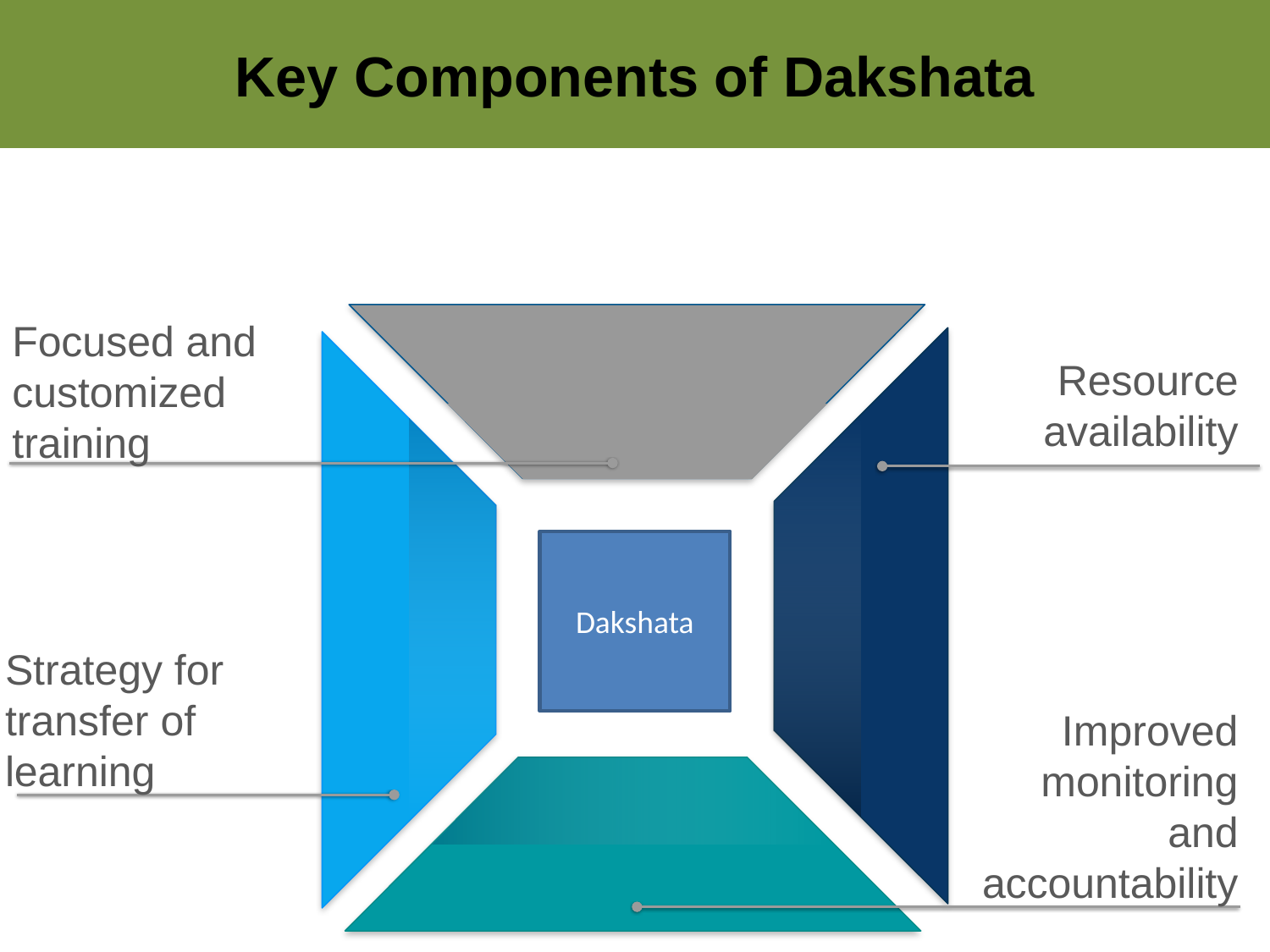

Key Components of Dakshata

Focused and customized training

Resource availability
Dakshata
Strategy for transfer of learning
Improved monitoring and accountability